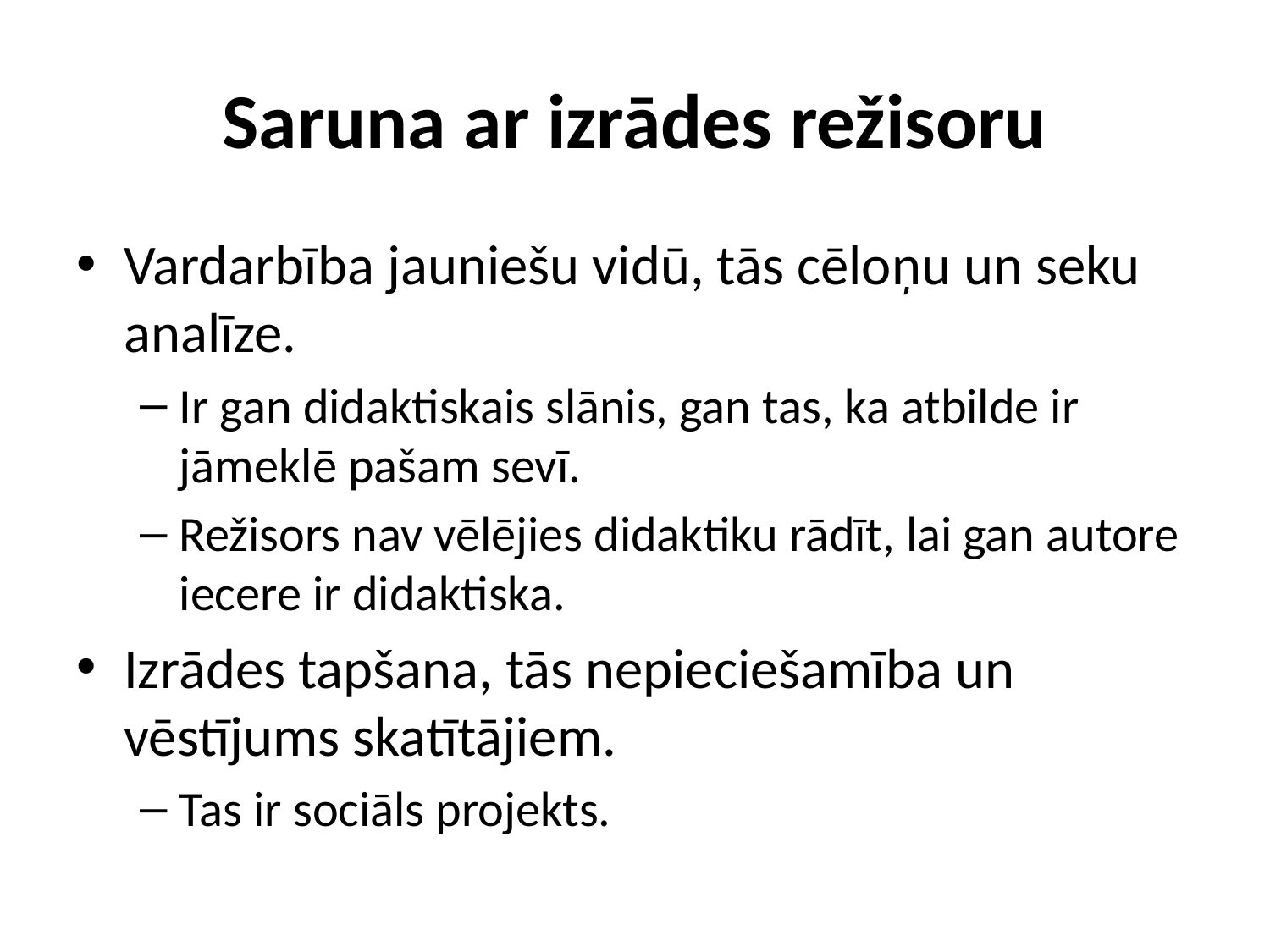

# Saruna ar izrādes režisoru
Vardarbība jauniešu vidū, tās cēloņu un seku analīze.
Ir gan didaktiskais slānis, gan tas, ka atbilde ir jāmeklē pašam sevī.
Režisors nav vēlējies didaktiku rādīt, lai gan autore iecere ir didaktiska.
Izrādes tapšana, tās nepieciešamība un vēstījums skatītājiem.
Tas ir sociāls projekts.